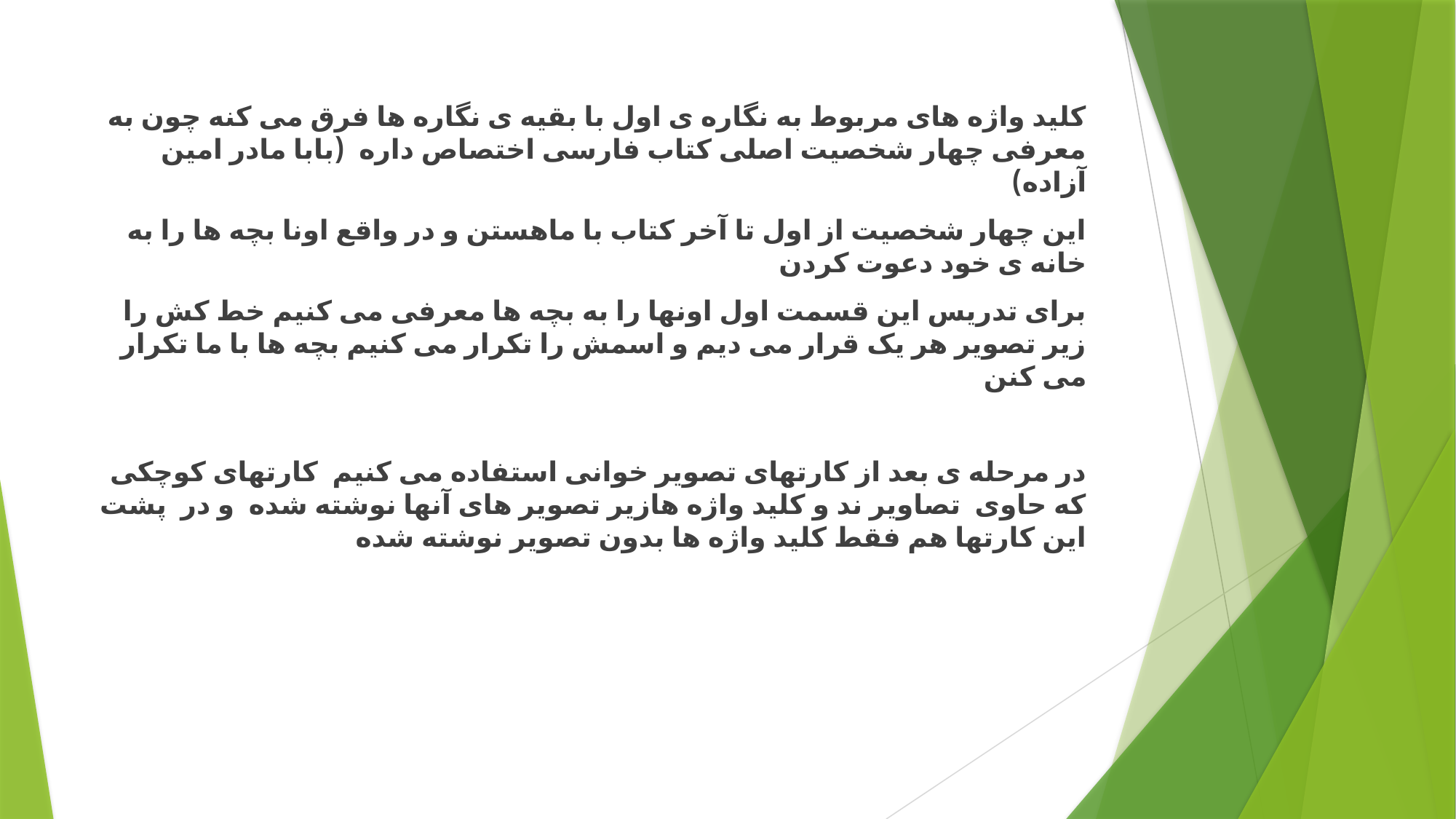

کلید واژه های مربوط به نگاره ی اول با بقیه ی نگاره ها فرق می کنه چون به معرفی چهار شخصیت اصلی کتاب فارسی اختصاص داره  (بابا مادر امین آزاده)
این چهار شخصیت از اول تا آخر کتاب با ماهستن و در واقع اونا بچه ها را به خانه ی خود دعوت کردن
برای تدریس این قسمت اول اونها را به بچه ها معرفی می کنیم خط کش را زیر تصویر هر یک قرار می دیم و اسمش را تکرار می کنیم بچه ها با ما تکرار می کنن

در مرحله ی بعد از کارتهای تصویر خوانی استفاده می کنیم  کارتهای کوچکی که حاوی  تصاویر ند و کلید واژه هازیر تصویر های آنها نوشته شده  و در  پشت این کارتها هم فقط کلید واژه ها بدون تصویر نوشته شده